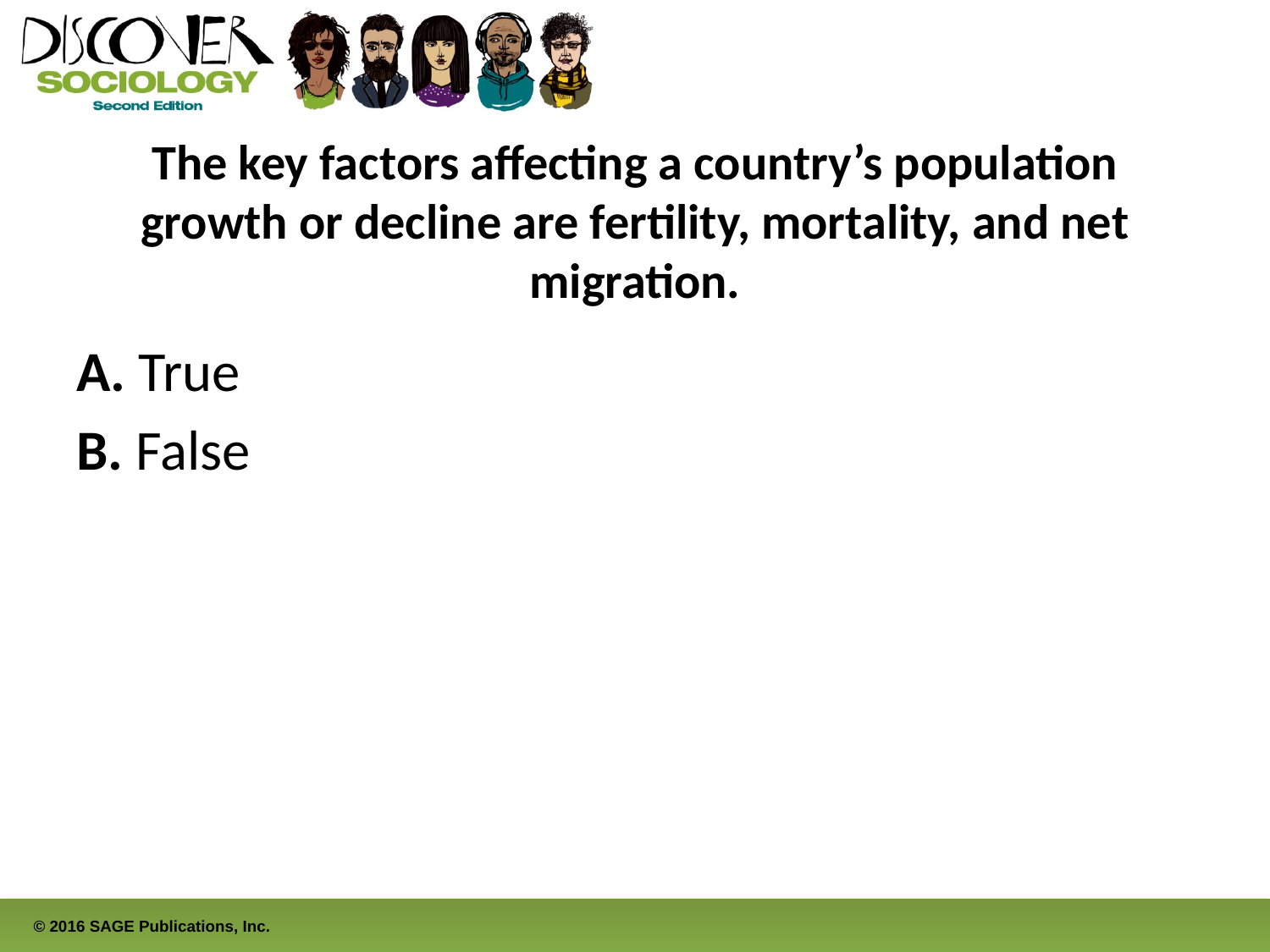

# The key factors affecting a country’s population growth or decline are fertility, mortality, and net migration.
A. True
B. False